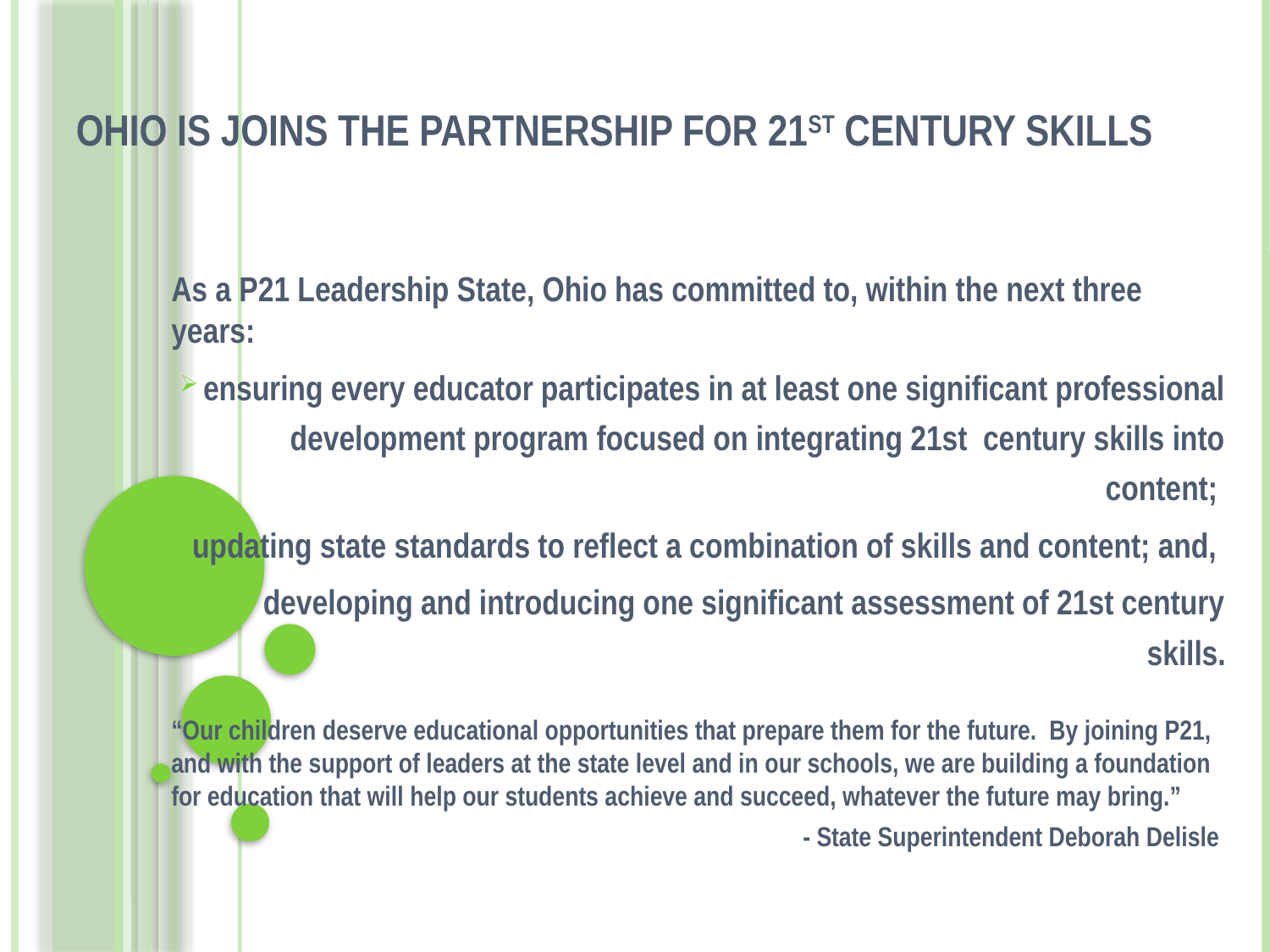

# Ohio is joins the Partnership for 21st Century Skills

As a P21 Leadership State, Ohio has committed to, within the next three years:
ensuring every educator participates in at least one significant professional development program focused on integrating 21st  century skills into content;
updating state standards to reflect a combination of skills and content; and,
developing and introducing one significant assessment of 21st century skills.

“Our children deserve educational opportunities that prepare them for the future.  By joining P21, and with the support of leaders at the state level and in our schools, we are building a foundation for education that will help our students achieve and succeed, whatever the future may bring.”
- State Superintendent Deborah Delisle